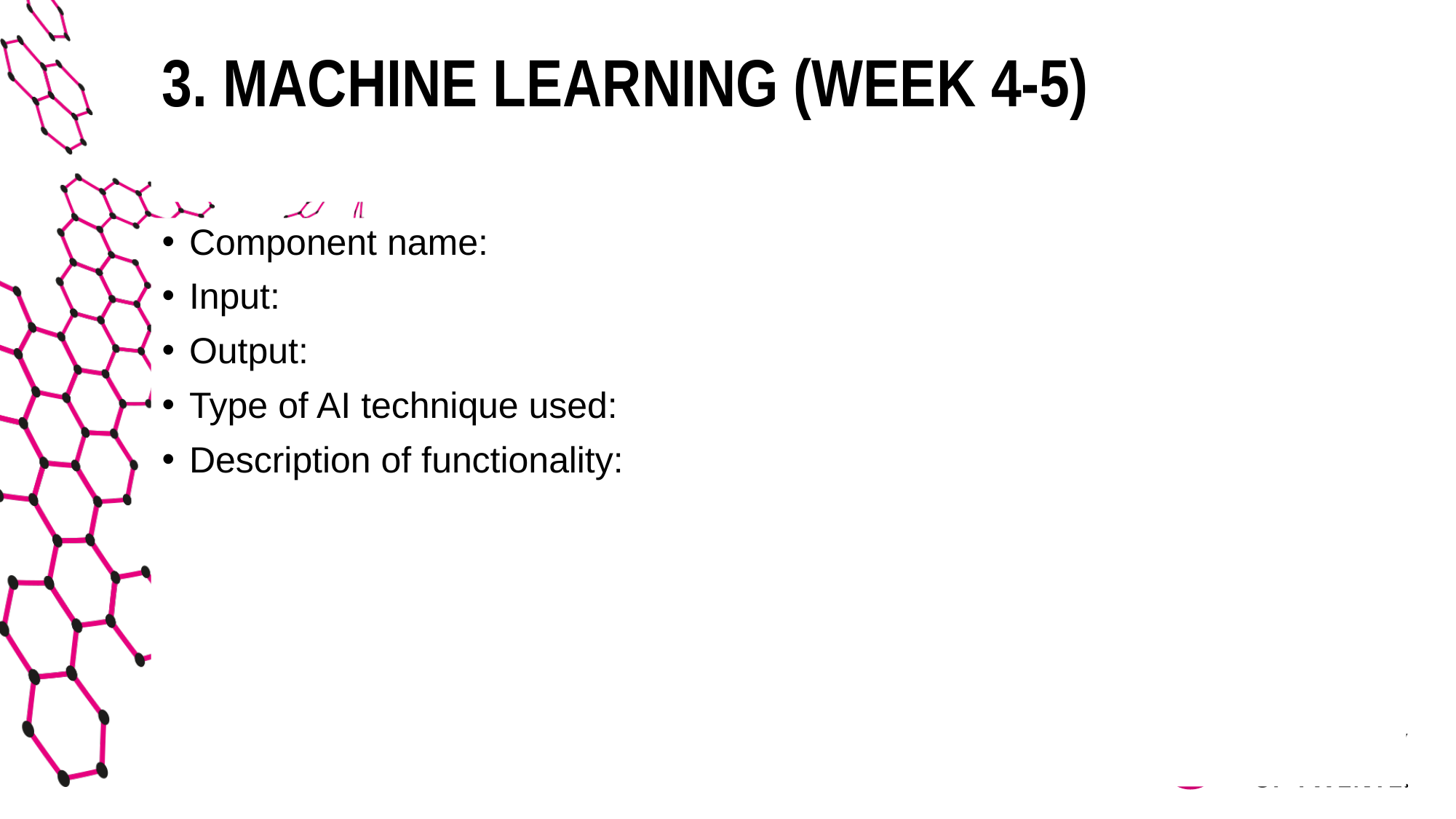

# 3. Machine Learning (week 4-5)
Component name:
Input:
Output:
Type of AI technique used:
Description of functionality:
10